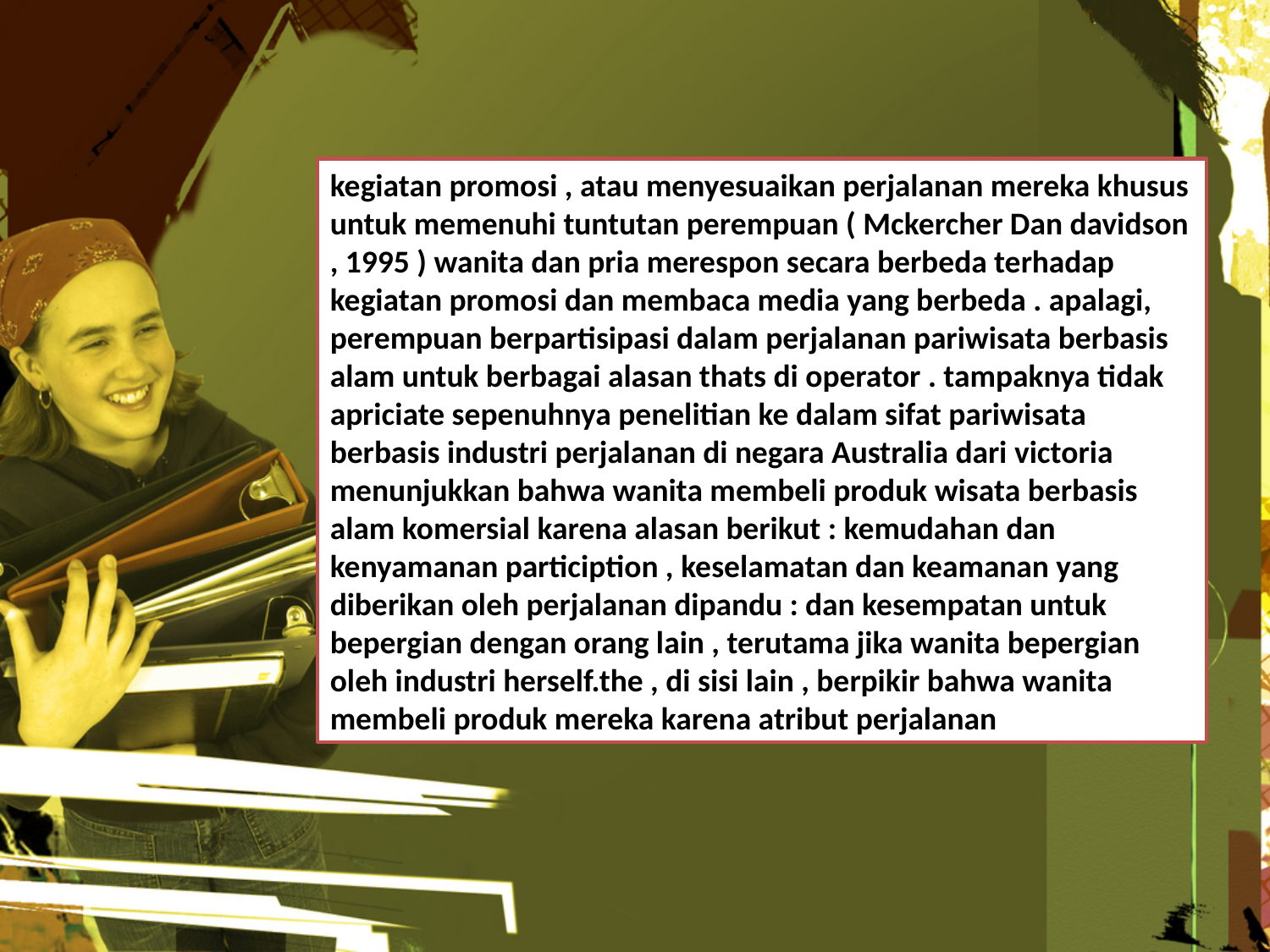

kegiatan promosi , atau menyesuaikan perjalanan mereka khusus untuk memenuhi tuntutan perempuan ( Mckercher Dan davidson , 1995 ) wanita dan pria merespon secara berbeda terhadap kegiatan promosi dan membaca media yang berbeda . apalagi, perempuan berpartisipasi dalam perjalanan pariwisata berbasis alam untuk berbagai alasan thats di operator . tampaknya tidak apriciate sepenuhnya penelitian ke dalam sifat pariwisata berbasis industri perjalanan di negara Australia dari victoria menunjukkan bahwa wanita membeli produk wisata berbasis alam komersial karena alasan berikut : kemudahan dan kenyamanan particiption , keselamatan dan keamanan yang diberikan oleh perjalanan dipandu : dan kesempatan untuk bepergian dengan orang lain , terutama jika wanita bepergian oleh industri herself.the , di sisi lain , berpikir bahwa wanita membeli produk mereka karena atribut perjalanan